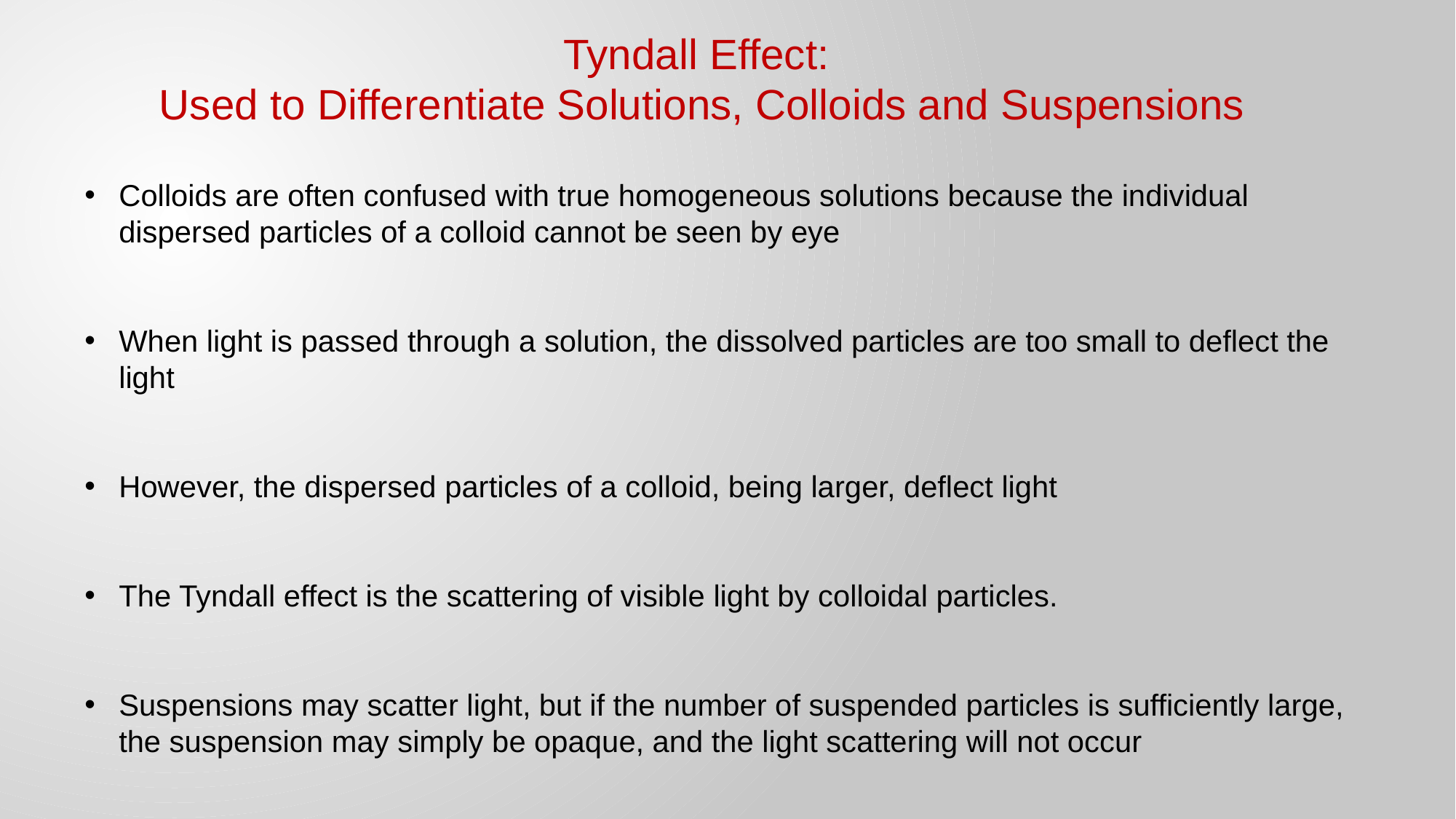

Tyndall Effect:
Used to Differentiate Solutions, Colloids and Suspensions
Colloids are often confused with true homogeneous solutions because the individual dispersed particles of a colloid cannot be seen by eye

When light is passed through a solution, the dissolved particles are too small to deflect the light

However, the dispersed particles of a colloid, being larger, deflect light

The Tyndall effect is the scattering of visible light by colloidal particles.

Suspensions may scatter light, but if the number of suspended particles is sufficiently large, the suspension may simply be opaque, and the light scattering will not occur